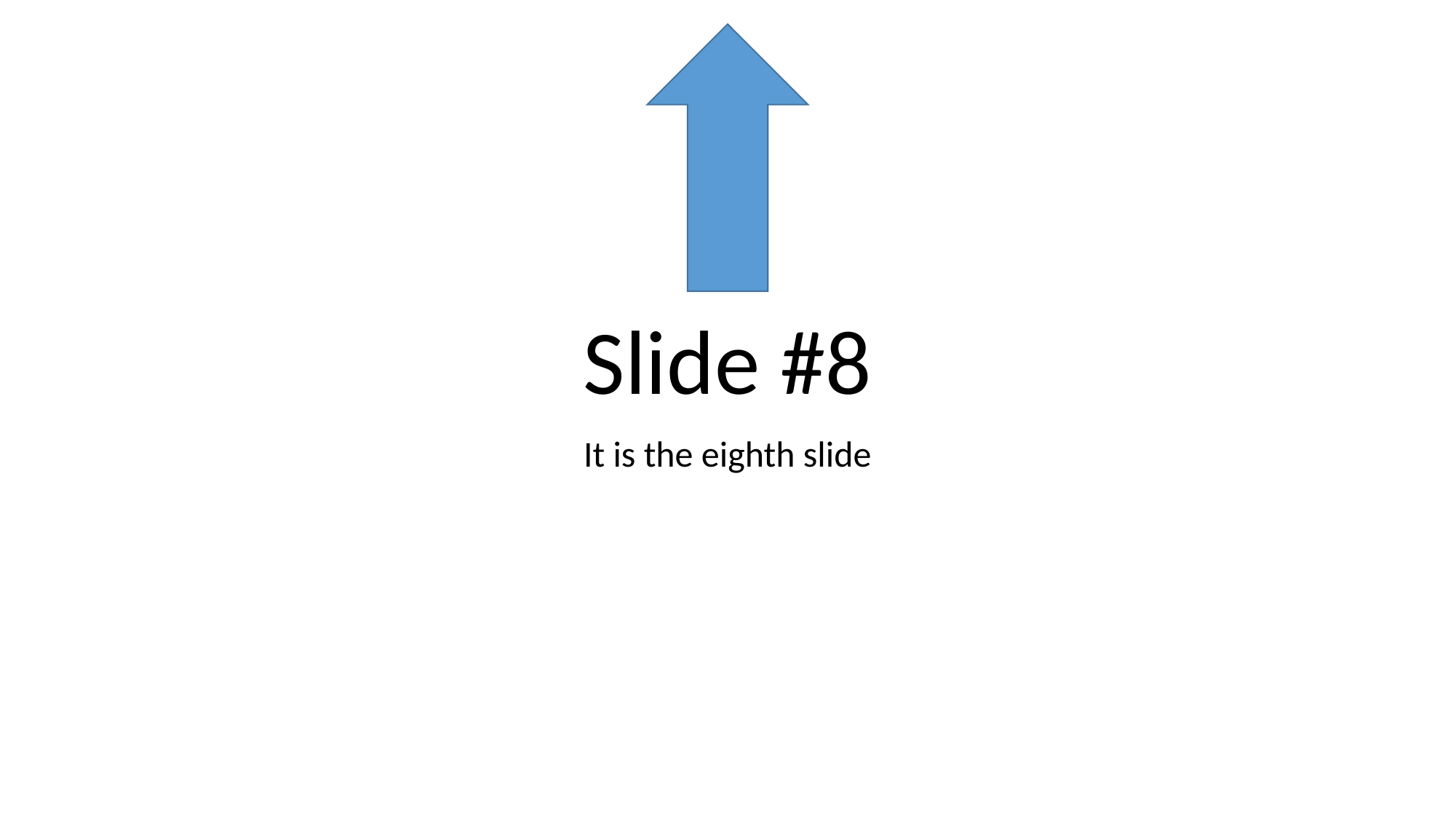

# Slide #8
It is the eighth slide